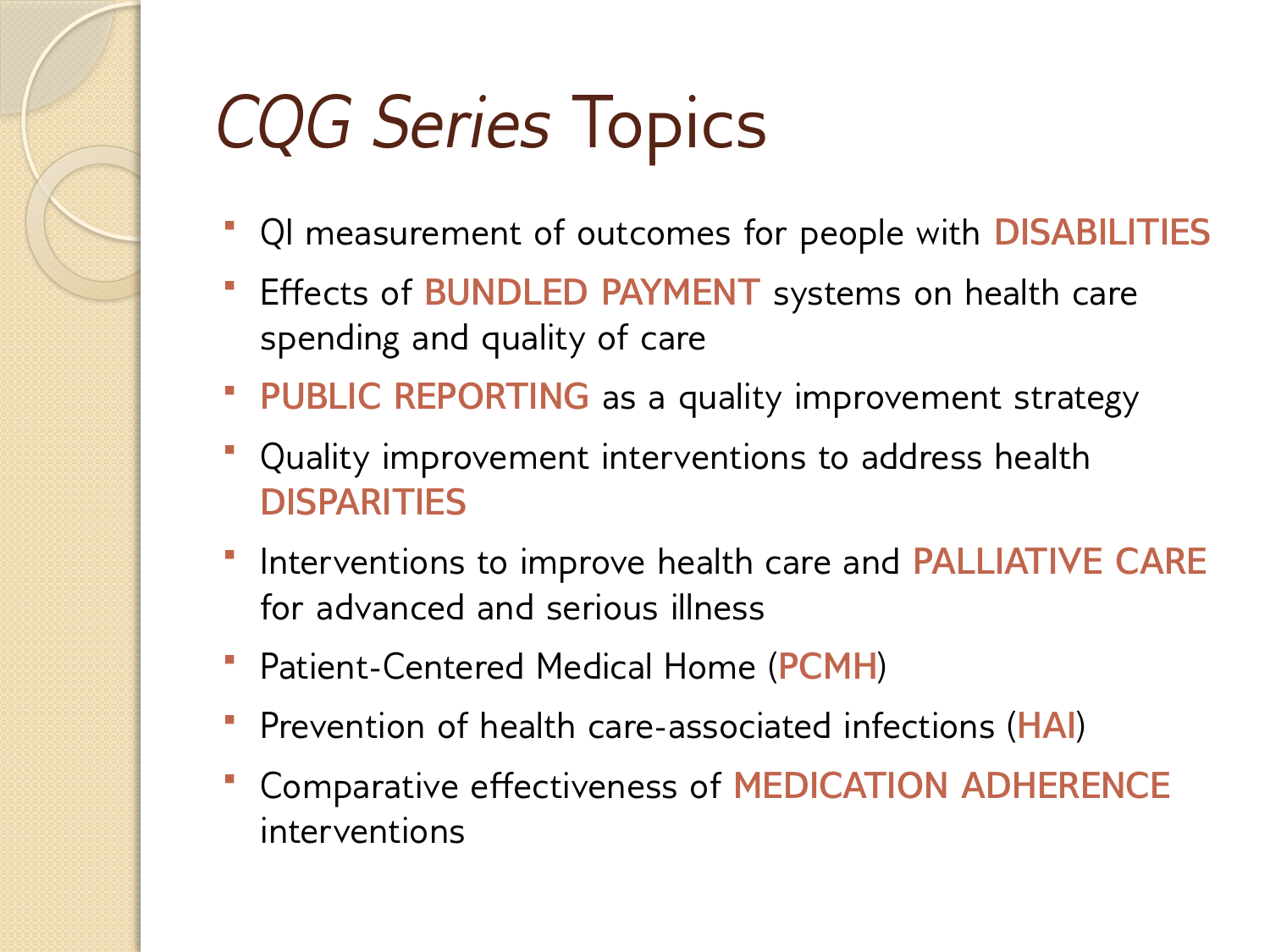

# CQG Series Topics
QI measurement of outcomes for people with disabilities
Effects of bundled payment systems on health care spending and quality of care
Public reporting as a quality improvement strategy
Quality improvement interventions to address health disparities
Interventions to improve health care and palliative care for advanced and serious illness
Patient-Centered Medical Home (pcmh)
Prevention of health care-associated infections (hai)
Comparative effectiveness of medication adherence interventions